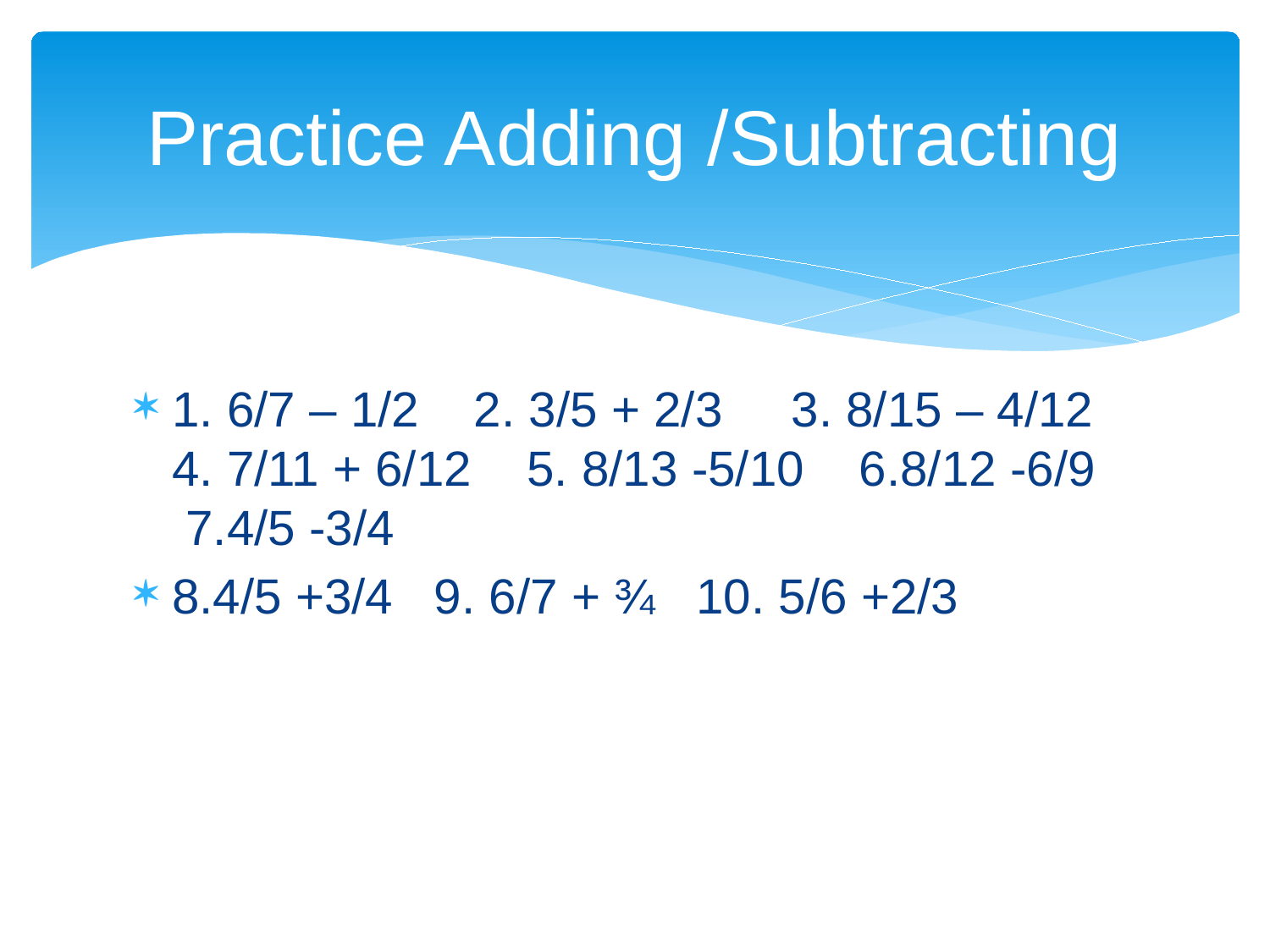

# Practice Adding /Subtracting
1. 6/7 – 1/2    2. 3/5 + 2/3     3. 8/15 – 4/12    4. 7/11 + 6/12    5. 8/13 -5/10    6.8/12 -6/9    7.4/5 -3/4
8.4/5 +3/4   9. 6/7 + ¾   10. 5/6 +2/3